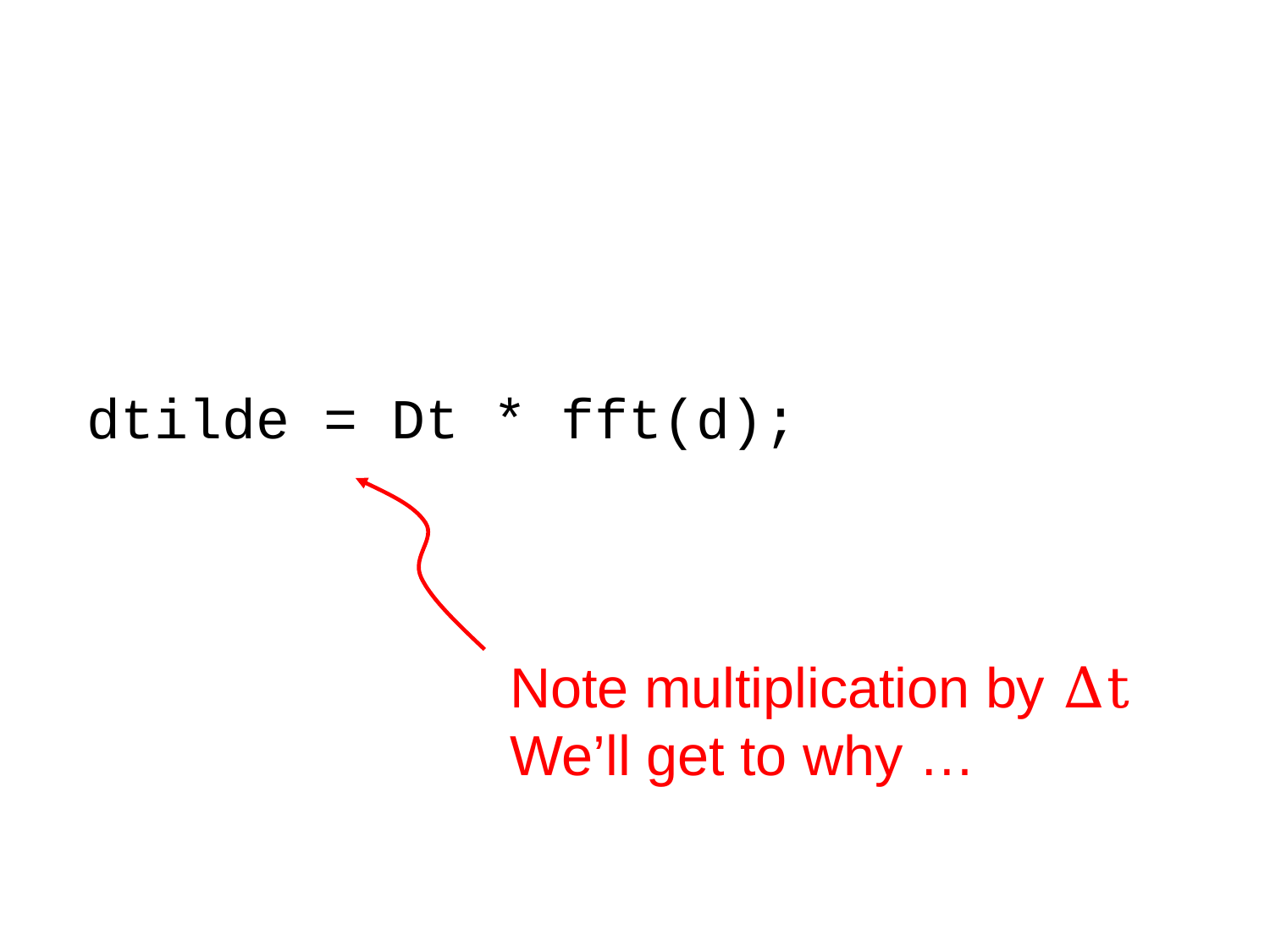

# dtilde = Dt * fft(d);

Note multiplication by Δt
We’ll get to why …